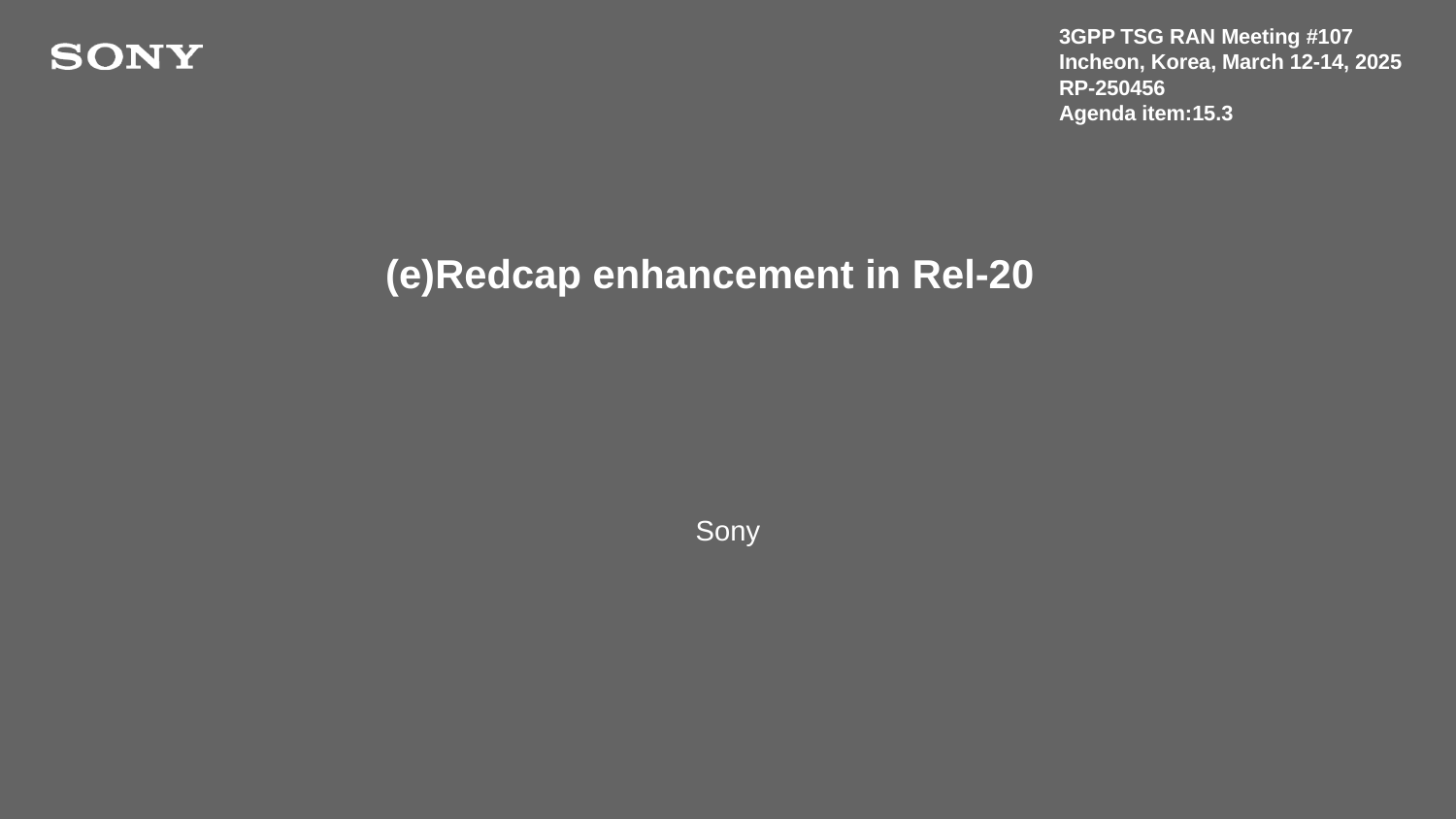

3GPP TSG RAN Meeting #107
Incheon, Korea, March 12-14, 2025
RP-250456
Agenda item:15.3

(e)Redcap enhancement in Rel-20

Sony